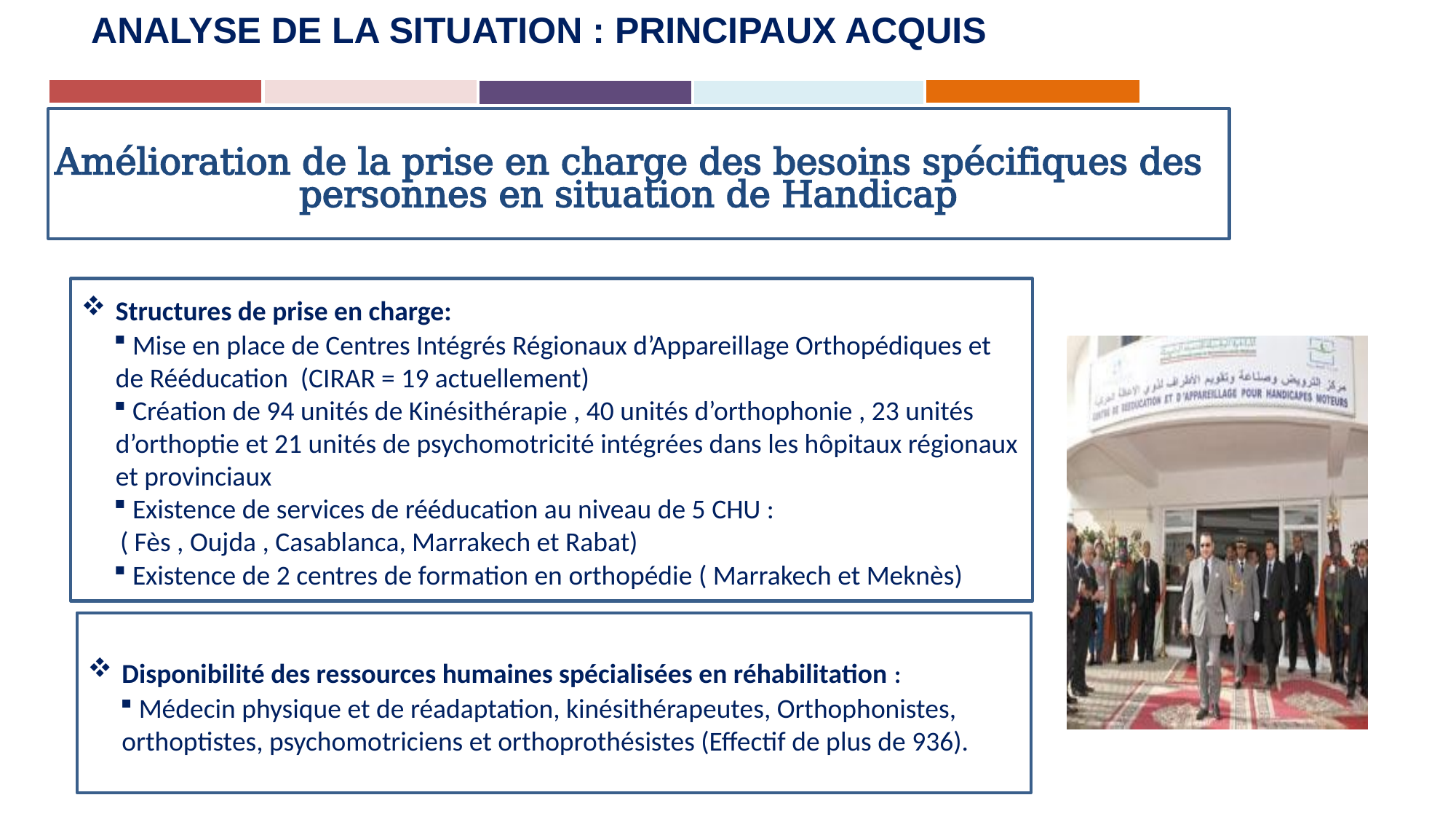

#
    ANALYSE DE LA SITUATION : PRINCIPAUX ACQUIS
Amélioration de la prise en charge des besoins spécifiques des personnes en situation de Handicap

Structures de prise en charge:
 Mise en place de Centres Intégrés Régionaux d’Appareillage Orthopédiques et de Rééducation  (CIRAR = 19 actuellement)
 Création de 94 unités de Kinésithérapie , 40 unités d’orthophonie , 23 unités d’orthoptie et 21 unités de psychomotricité intégrées dans les hôpitaux régionaux et provinciaux
 Existence de services de rééducation au niveau de 5 CHU :
 ( Fès , Oujda , Casablanca, Marrakech et Rabat)
 Existence de 2 centres de formation en orthopédie ( Marrakech et Meknès)

Disponibilité des ressources humaines spécialisées en réhabilitation :
 Médecin physique et de réadaptation, kinésithérapeutes, Orthophonistes, orthoptistes, psychomotriciens et orthoprothésistes (Effectif de plus de 936).